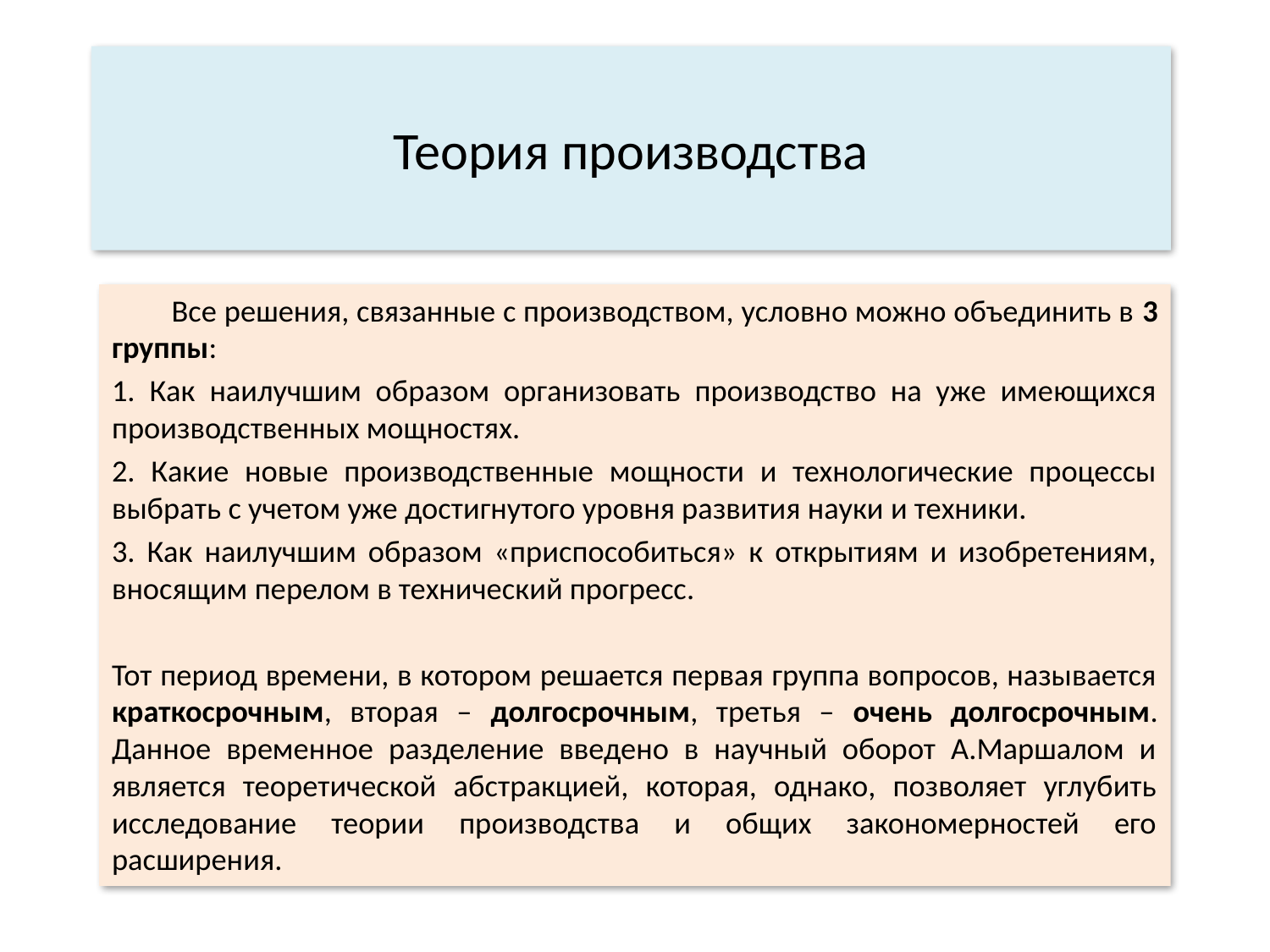

# Теория производства
        Все решения, связанные с производством, условно можно объединить в 3 группы:
1. Как наилучшим образом организовать производство на уже имеющихся производственных мощностях.
2. Какие новые производственные мощности и технологические процессы выбрать с учетом уже достигнутого уровня развития науки и техники.
3. Как наилучшим образом «приспособиться» к открытиям и изобретениям, вносящим перелом в технический прогресс.

Тот период времени, в котором решается первая группа вопросов, называется краткосрочным, вторая – долгосрочным, третья – очень долгосрочным. Данное временное разделение введено в научный оборот А.Маршалом и является теоретической абстракцией, которая, однако, позволяет углубить исследование теории производства и общих закономерностей его расширения.